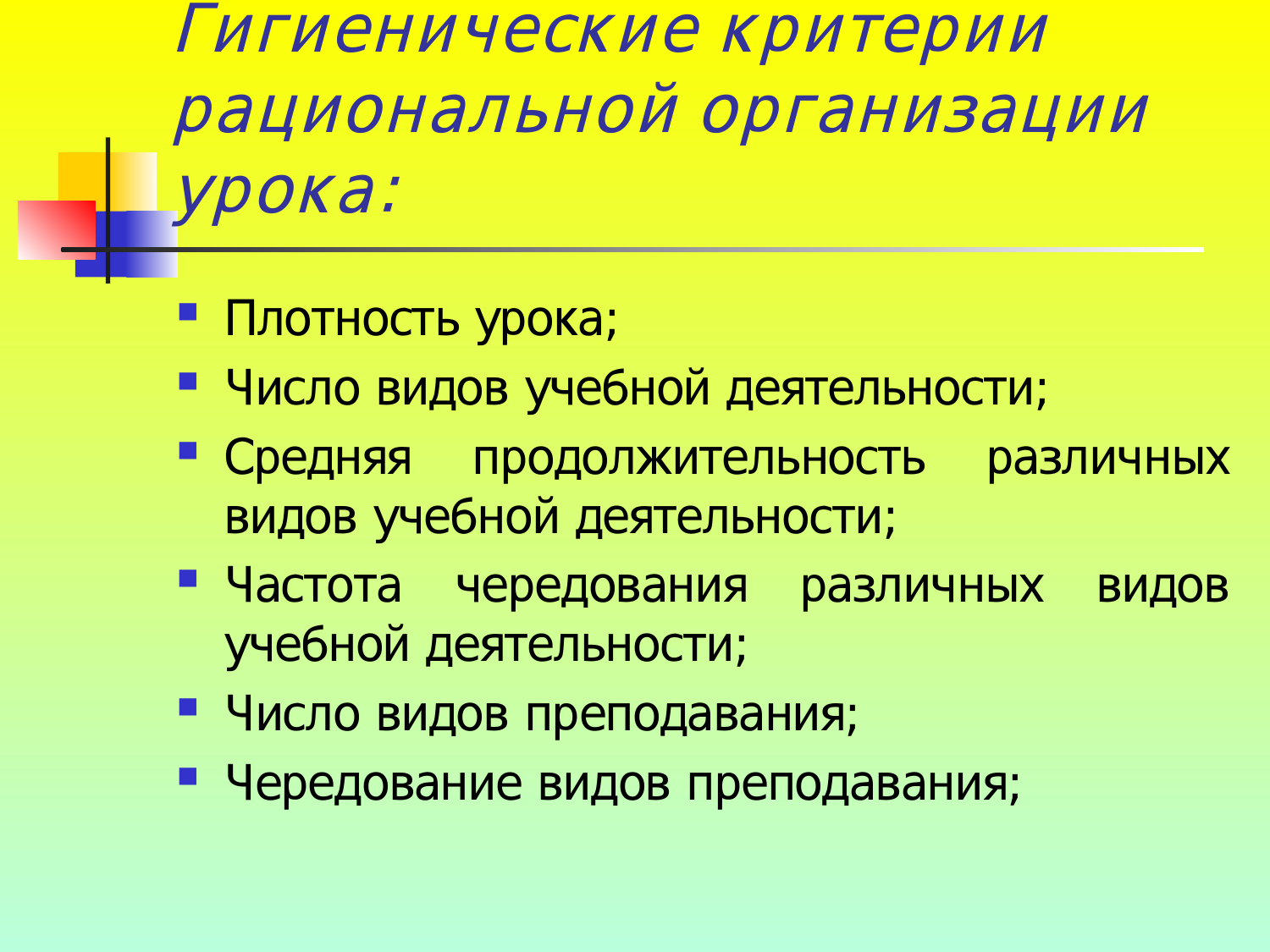

# Гигиенические критерии рациональной организации урока:
Плотность урока;
Число видов учебной деятельности;
Средняя продолжительность различных видов учебной деятельности;
Частота чередования различных видов учебной деятельности;
Число видов преподавания;
Чередование видов преподавания;